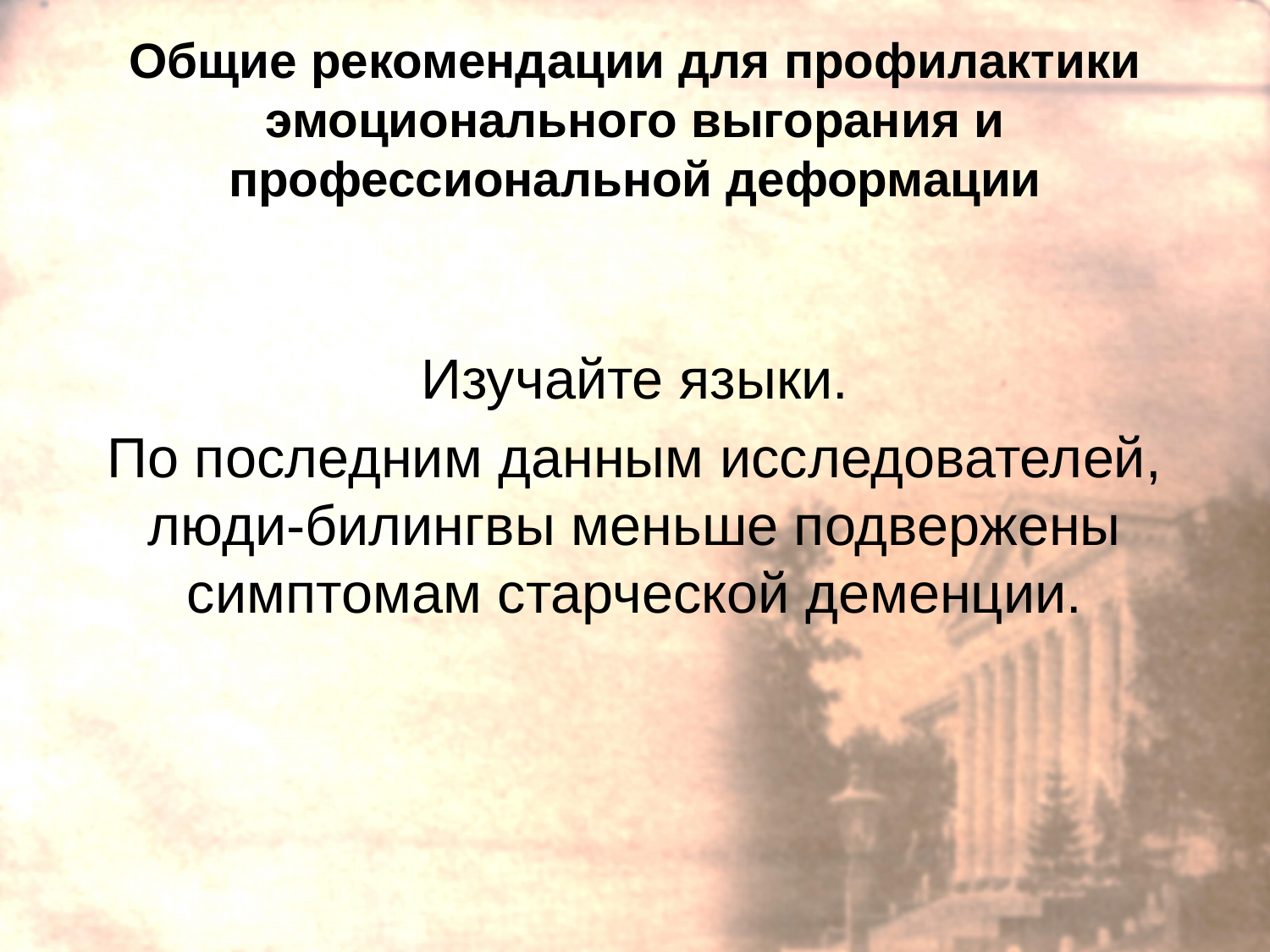

# Общие рекомендации для профилактики эмоционального выгорания и профессиональной деформации
Изучайте языки.
По последним данным исследователей, люди-билингвы меньше подвержены симптомам старческой деменции.